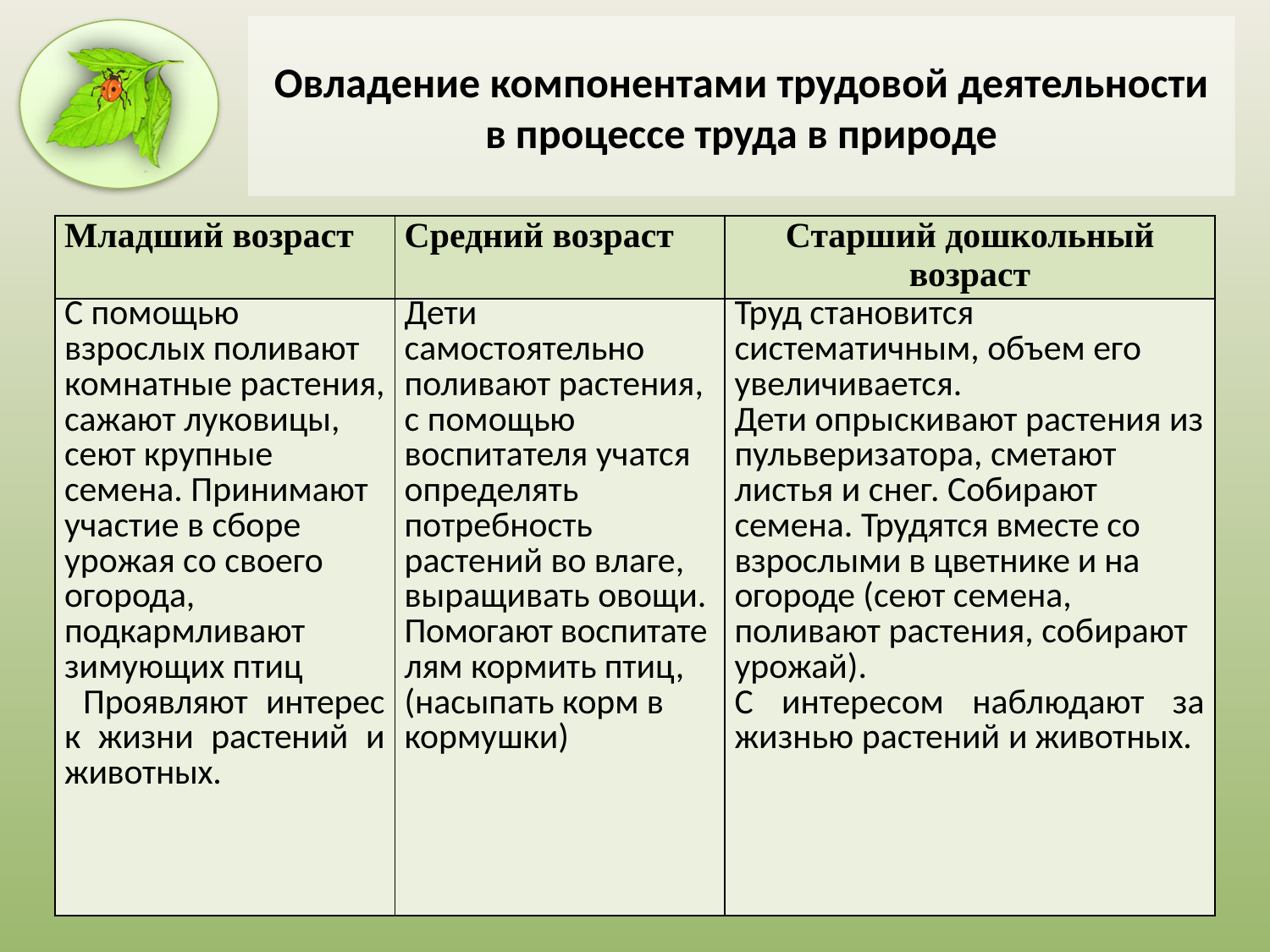

# Овладение компонентами трудовой деятельности в процессе труда в природе
| Младший возраст | Средний возраст | Старший дошкольный возраст |
| --- | --- | --- |
| С помощью взрослых поливают комнатные растения, сажают луковицы, сеют крупные семена. Принимают участие в сборе урожая со своего огорода, подкармливают зимующих птиц Проявляют интерес к жизни растений и животных. | Дети самостоятельно поливают растения, с помощью воспитателя учатся определять потребность растений во влаге, выращивать овощи. Помогают воспитате­лям кормить птиц, (насыпать корм в кор­мушки) | Труд становится систематичным, объем его увеличивается. Дети опрыскивают растения из пульверизатора, сметают листья и снег. Собирают семена. Трудятся вместе со взрослыми в цветнике и на огороде (сеют семена, поливают растения, соби­рают урожай). С интересом наблюдают за жизнью растений и животных. |